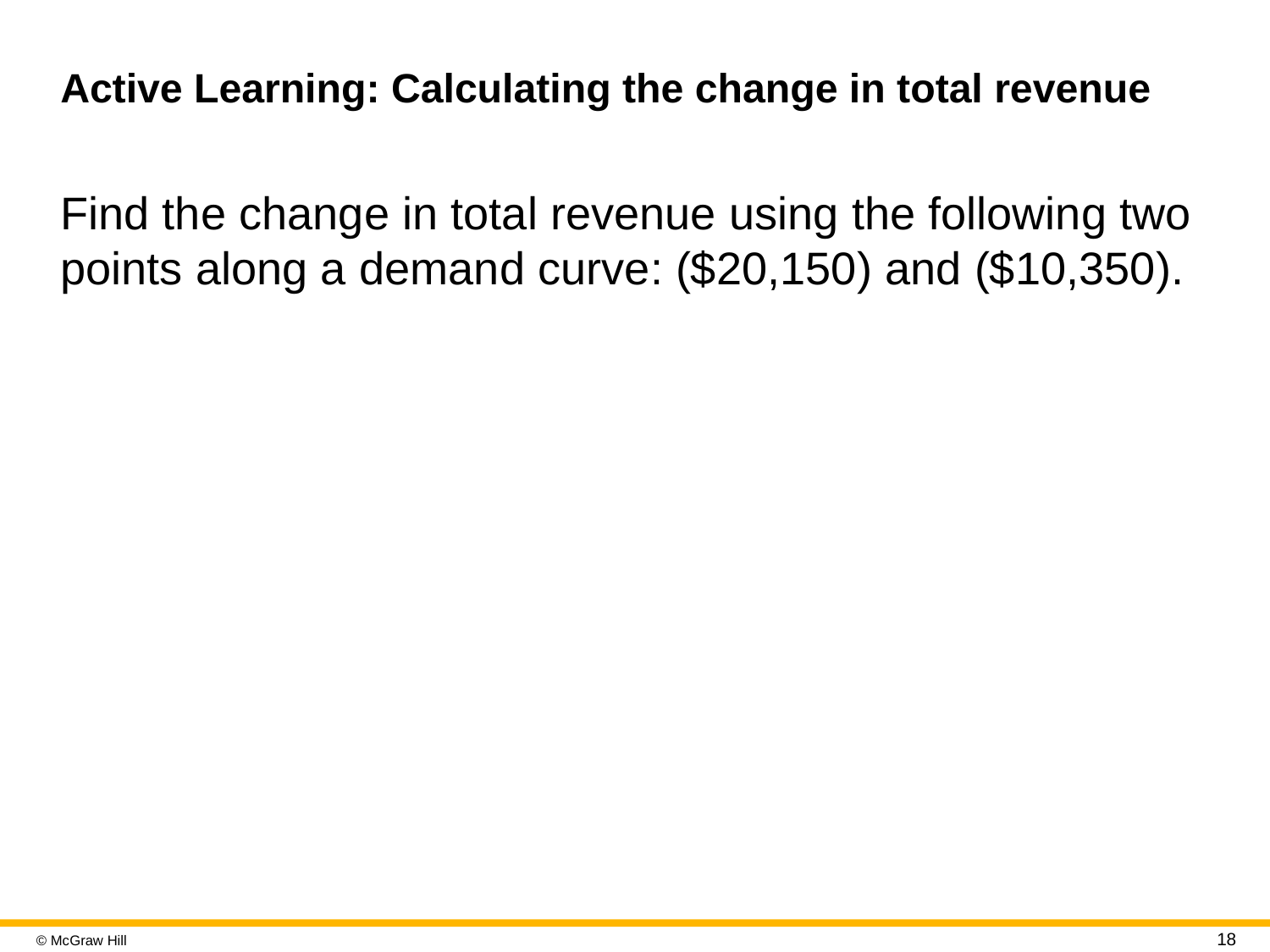

# Active Learning: Calculating the change in total revenue
Find the change in total revenue using the following two points along a demand curve: ($20,150) and ($10,350).